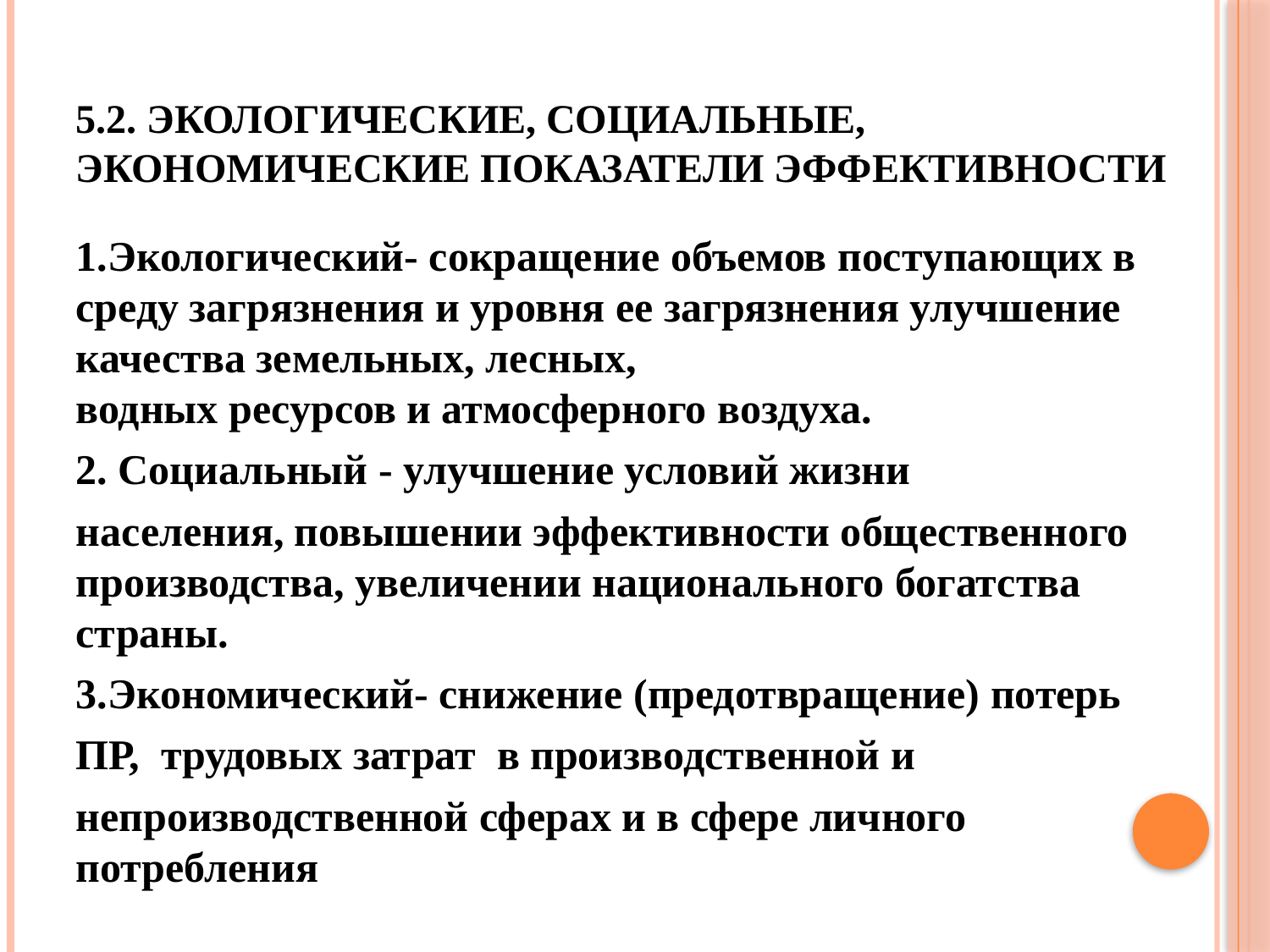

# 5.2. экологические, социальные, экономические показатели эффективности
1.Экологический- сокращение объемов поступающих в среду загрязнения и уровня ее загрязнения улучшение качества земельных, лесных,
водных ресурсов и атмосферного воздуха.
2. Социальный - улучшение условий жизни
населения, повышении эффективности общественного производства, увеличении национального богатства страны.
3.Экономический- снижение (предотвращение) потерь
ПР,  трудовых затрат  в производственной и
непроизводственной сферах и в сфере личного потребления